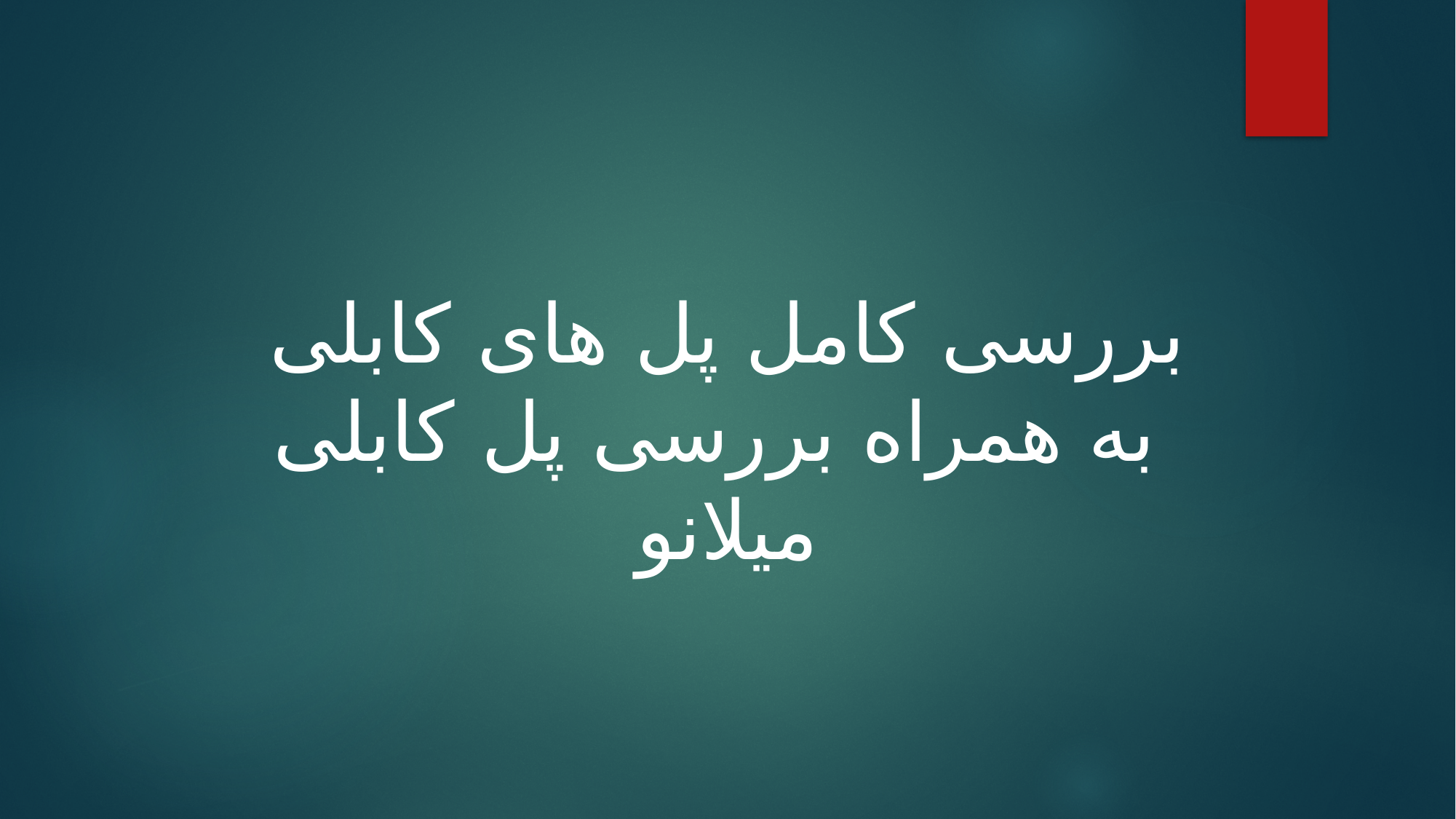

بررسی کامل پل های کابلی
 به همراه بررسی پل کابلی میلانو